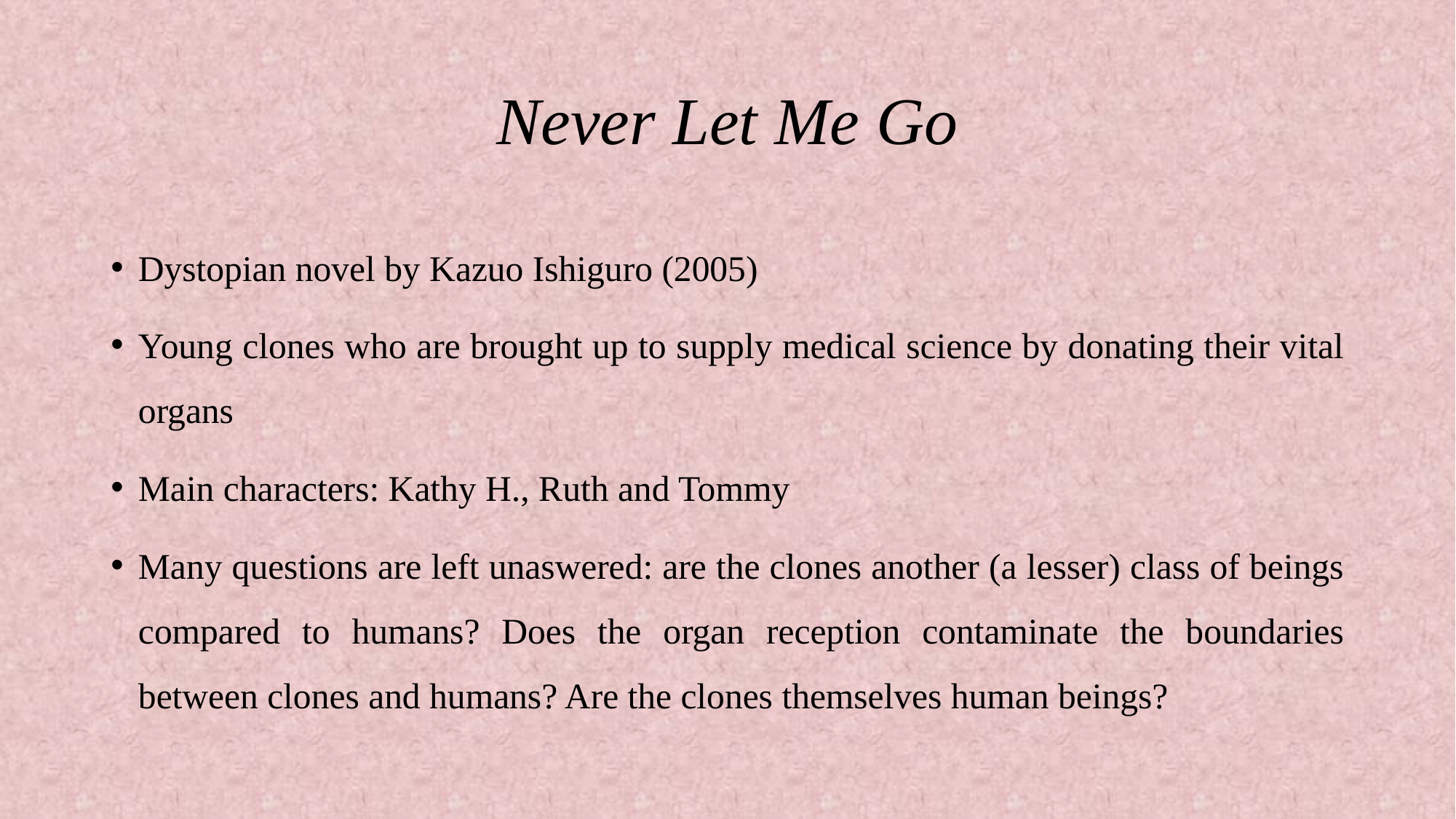

# Never Let Me Go
Dystopian novel by Kazuo Ishiguro (2005)
Young clones who are brought up to supply medical science by donating their vital organs
Main characters: Kathy H., Ruth and Tommy
Many questions are left unaswered: are the clones another (a lesser) class of beings compared to humans? Does the organ reception contaminate the boundaries between clones and humans? Are the clones themselves human beings?